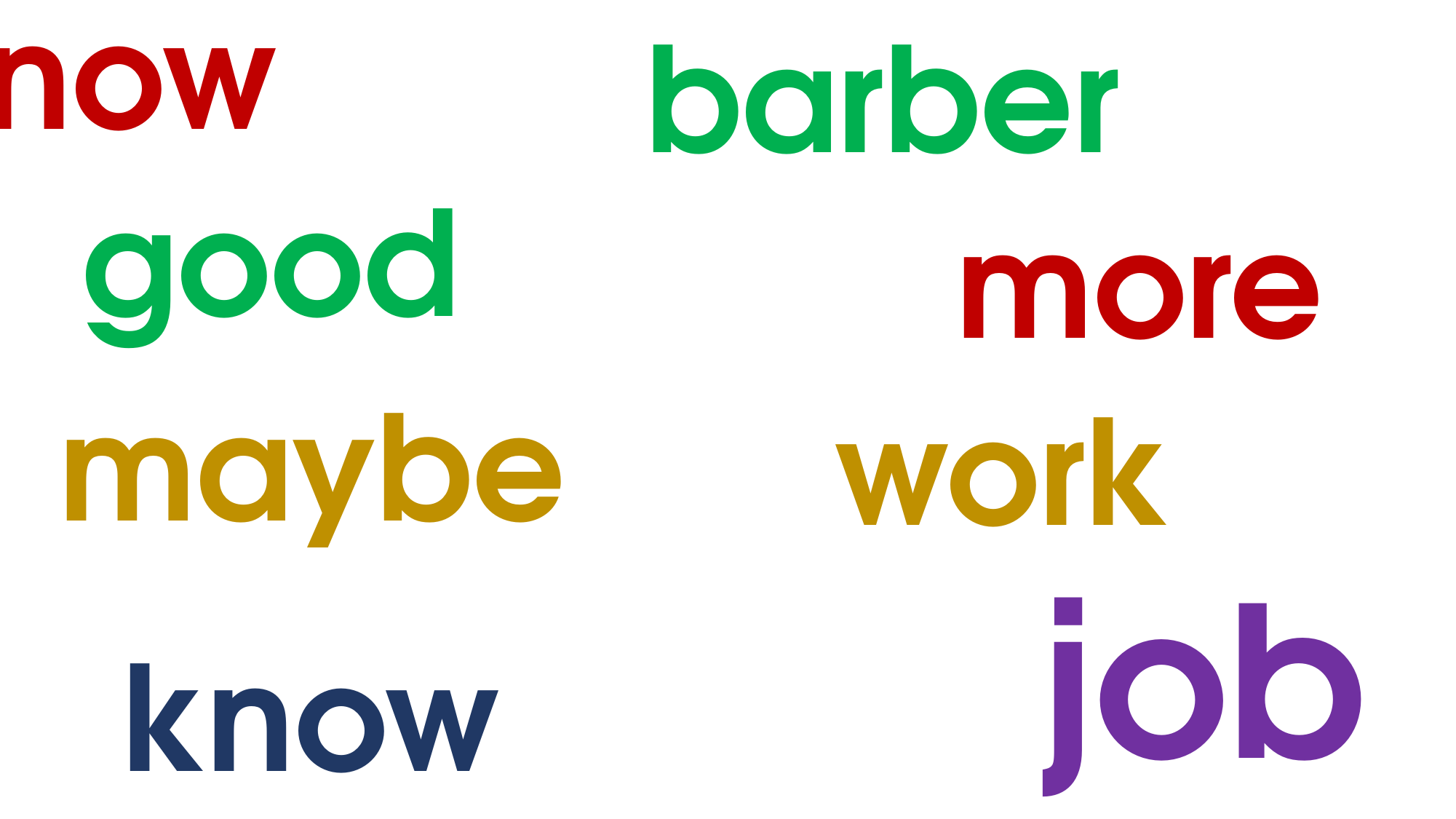

now
barber
good
more
maybe
work
job
know